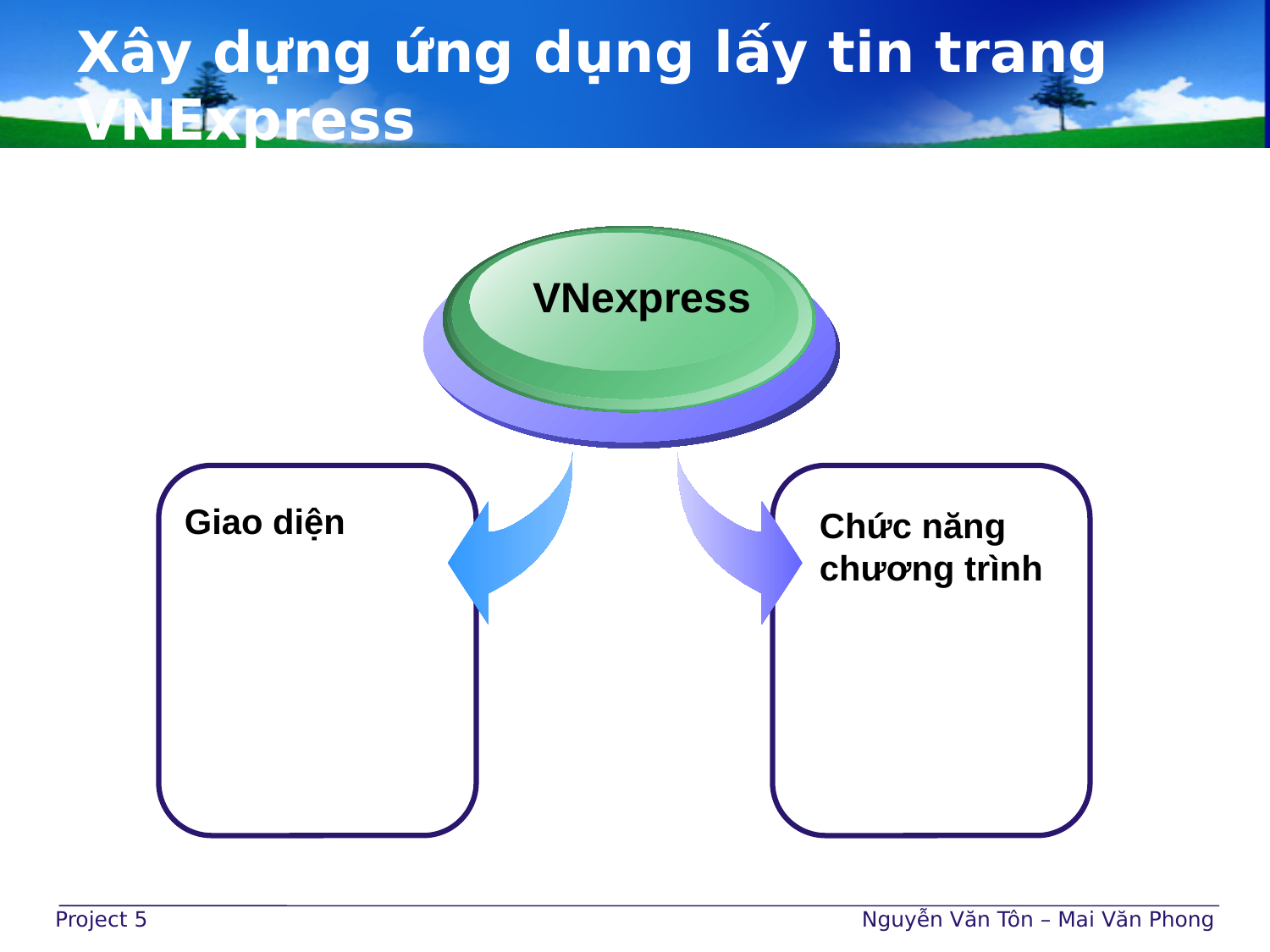

# Xây dựng ứng dụng lấy tin trang VNExpress

VNexpress

Giao diện
Chức năng chương trình

Project 5

Nguyễn Văn Tôn – Mai Văn Phong